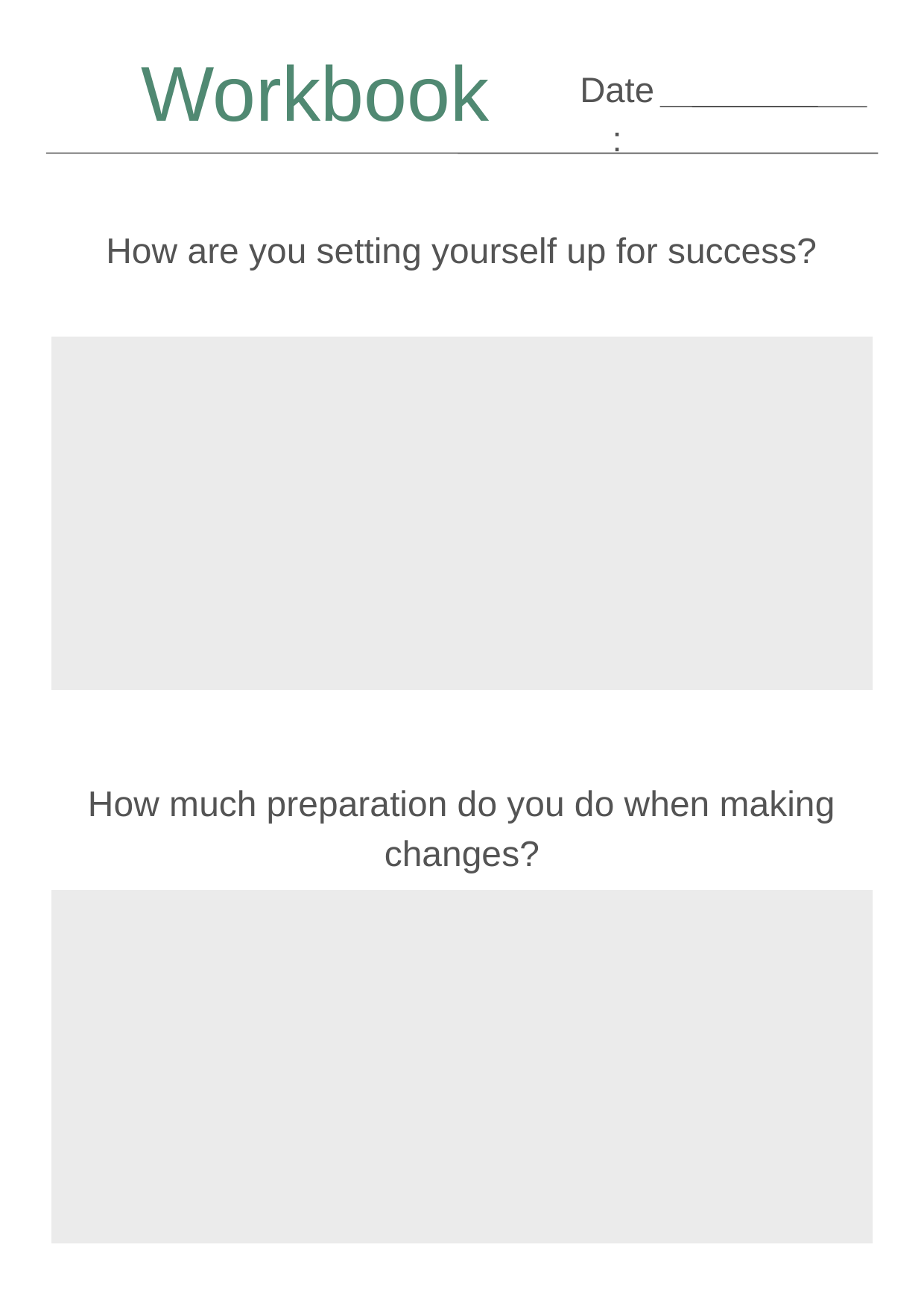

Workbook
Date:

How are you setting yourself up for success?

How much preparation do you do when making changes?